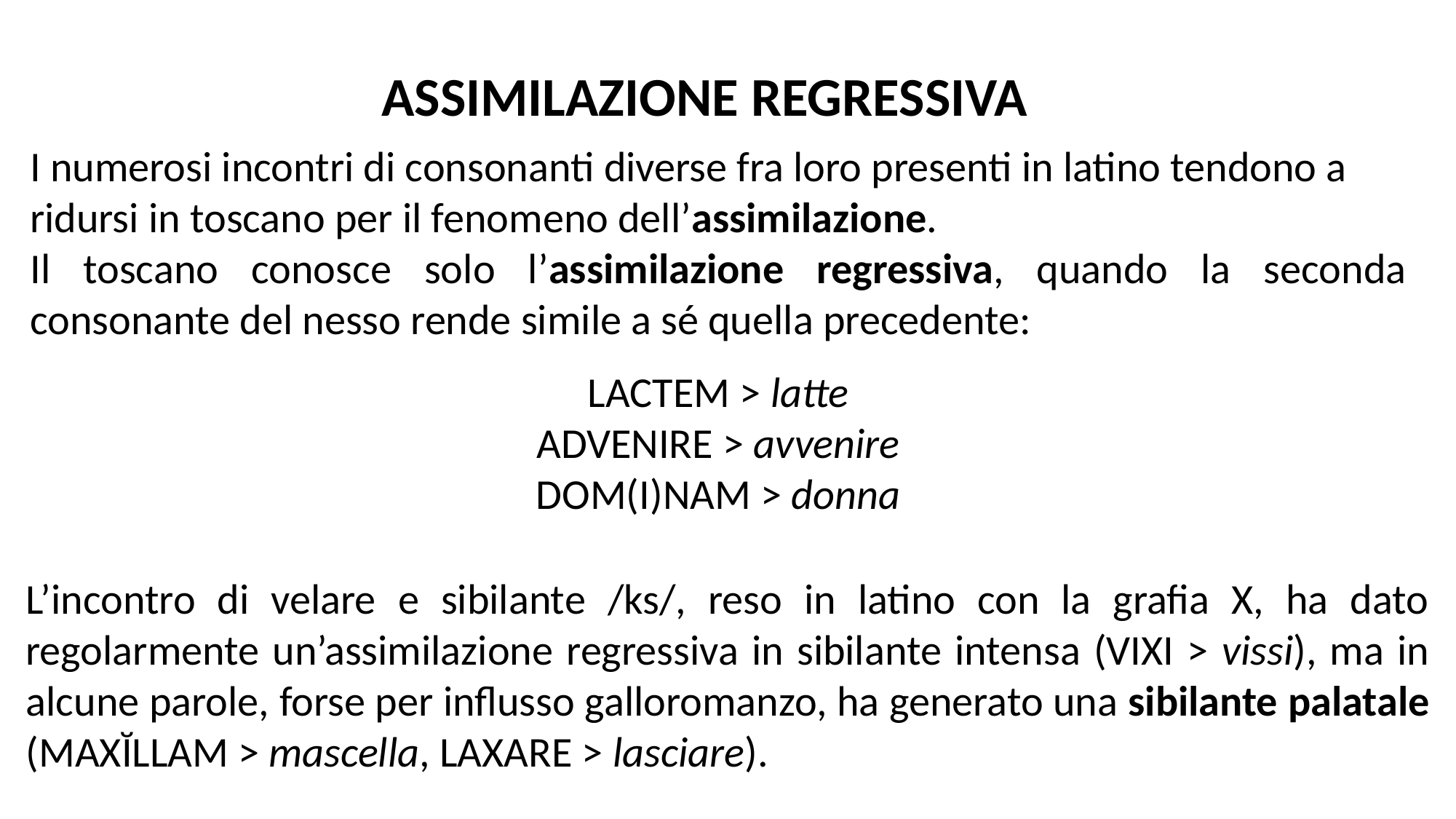

ASSIMILAZIONE REGRESSIVA
I numerosi incontri di consonanti diverse fra loro presenti in latino tendono a ridursi in toscano per il fenomeno dell’assimilazione.
Il toscano conosce solo l’assimilazione regressiva, quando la seconda consonante del nesso rende simile a sé quella precedente:

LACTEM > latte
ADVENIRE > avvenire
DOM(I)NAM > donna
L’incontro di velare e sibilante /ks/, reso in latino con la grafia X, ha dato regolarmente un’assimilazione regressiva in sibilante intensa (VIXI > vissi), ma in alcune parole, forse per influsso galloromanzo, ha generato una sibilante palatale (MAXĬLLAM > mascella, LAXARE > lasciare).